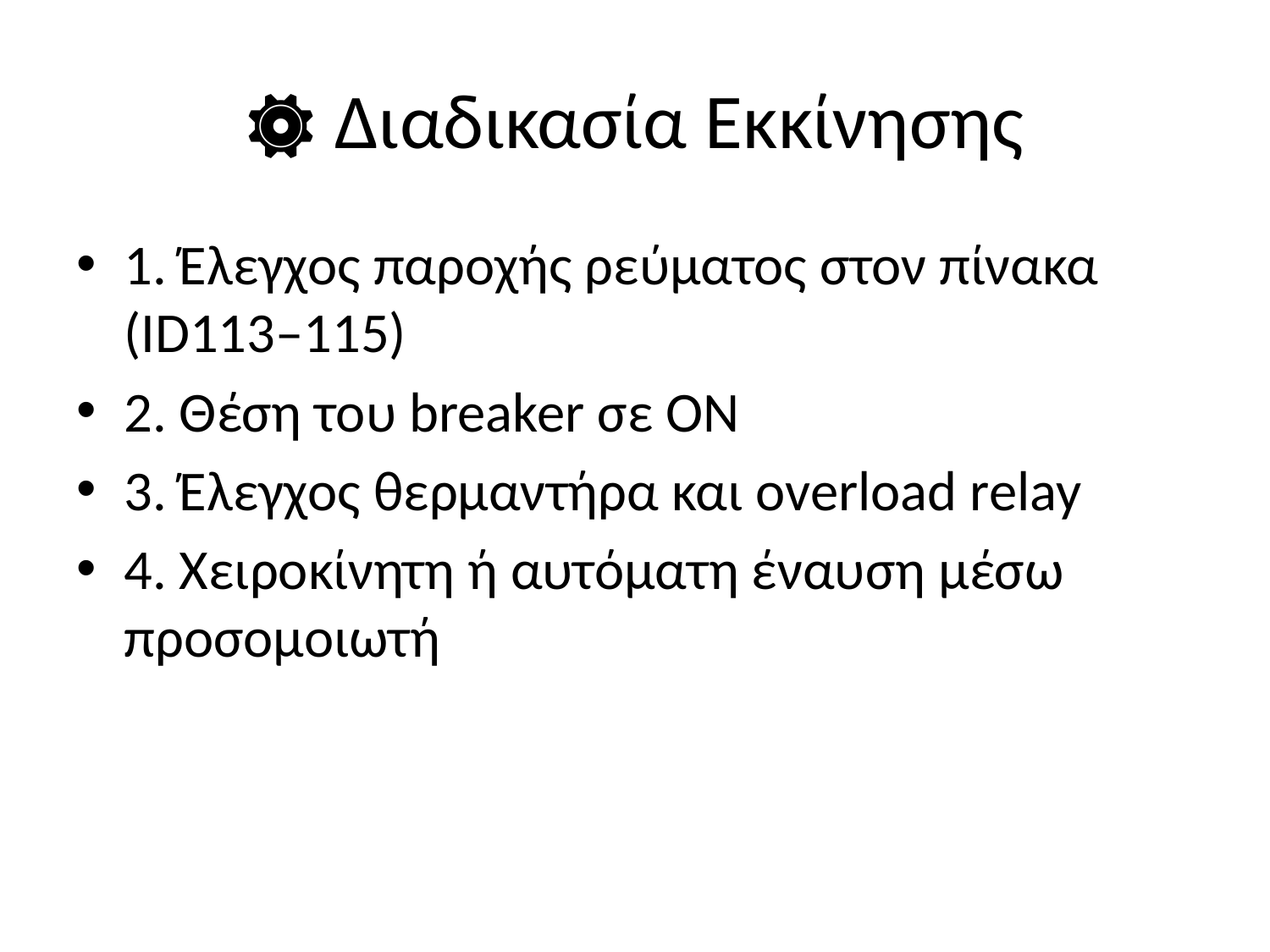

# ⚙️ Διαδικασία Εκκίνησης
1. Έλεγχος παροχής ρεύματος στον πίνακα (ID113–115)
2. Θέση του breaker σε ON
3. Έλεγχος θερμαντήρα και overload relay
4. Χειροκίνητη ή αυτόματη έναυση μέσω προσομοιωτή